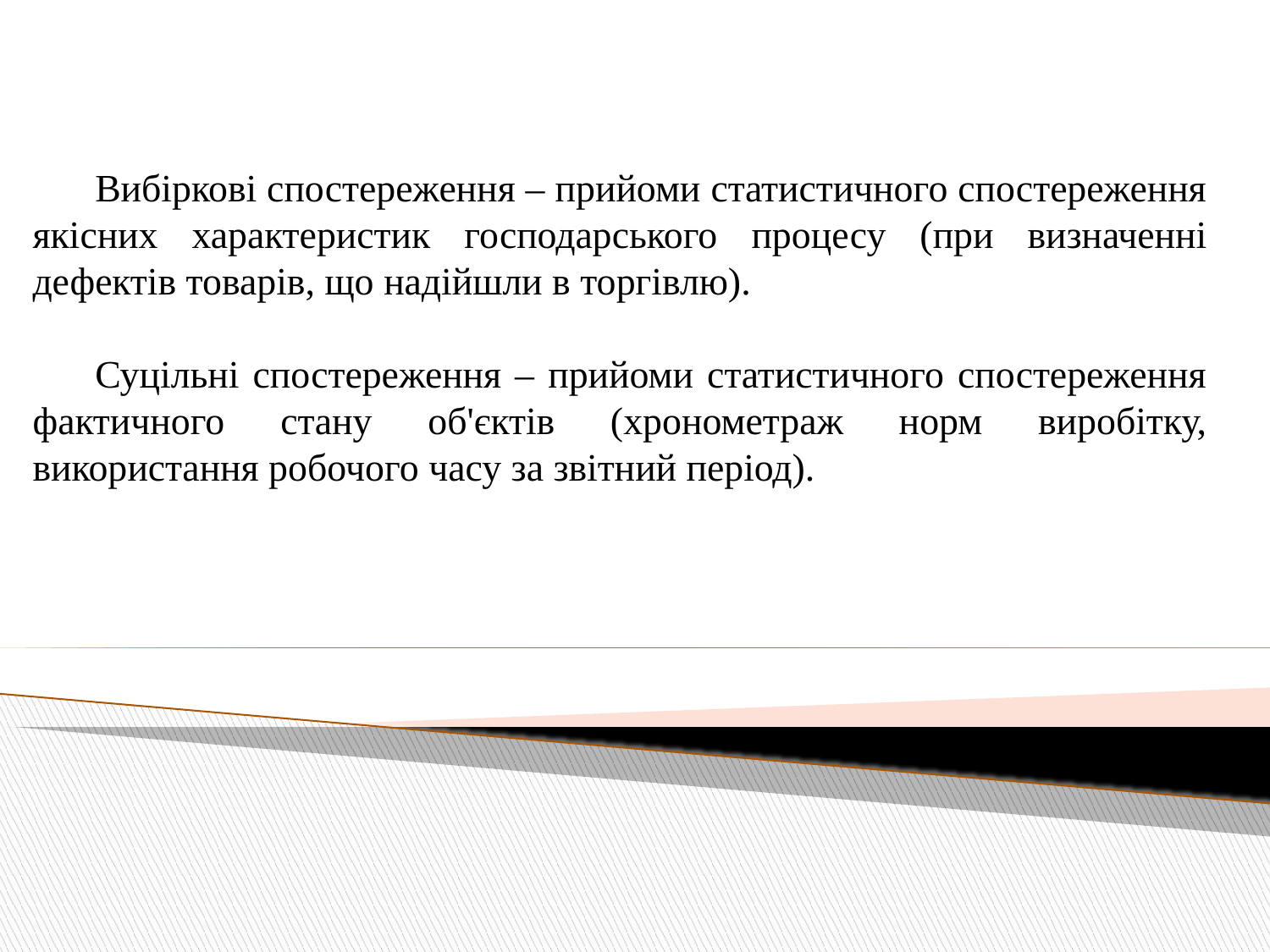

Вибіркові спостереження – прийоми статистичного спостереження якісних характеристик господарського процесу (при визначенні дефектів товарів, що надійшли в торгівлю).

Суцільні спостереження – прийоми статистичного спостереження фактичного стану об'єктів (хронометраж норм виробітку, використання робочого часу за звітний період).